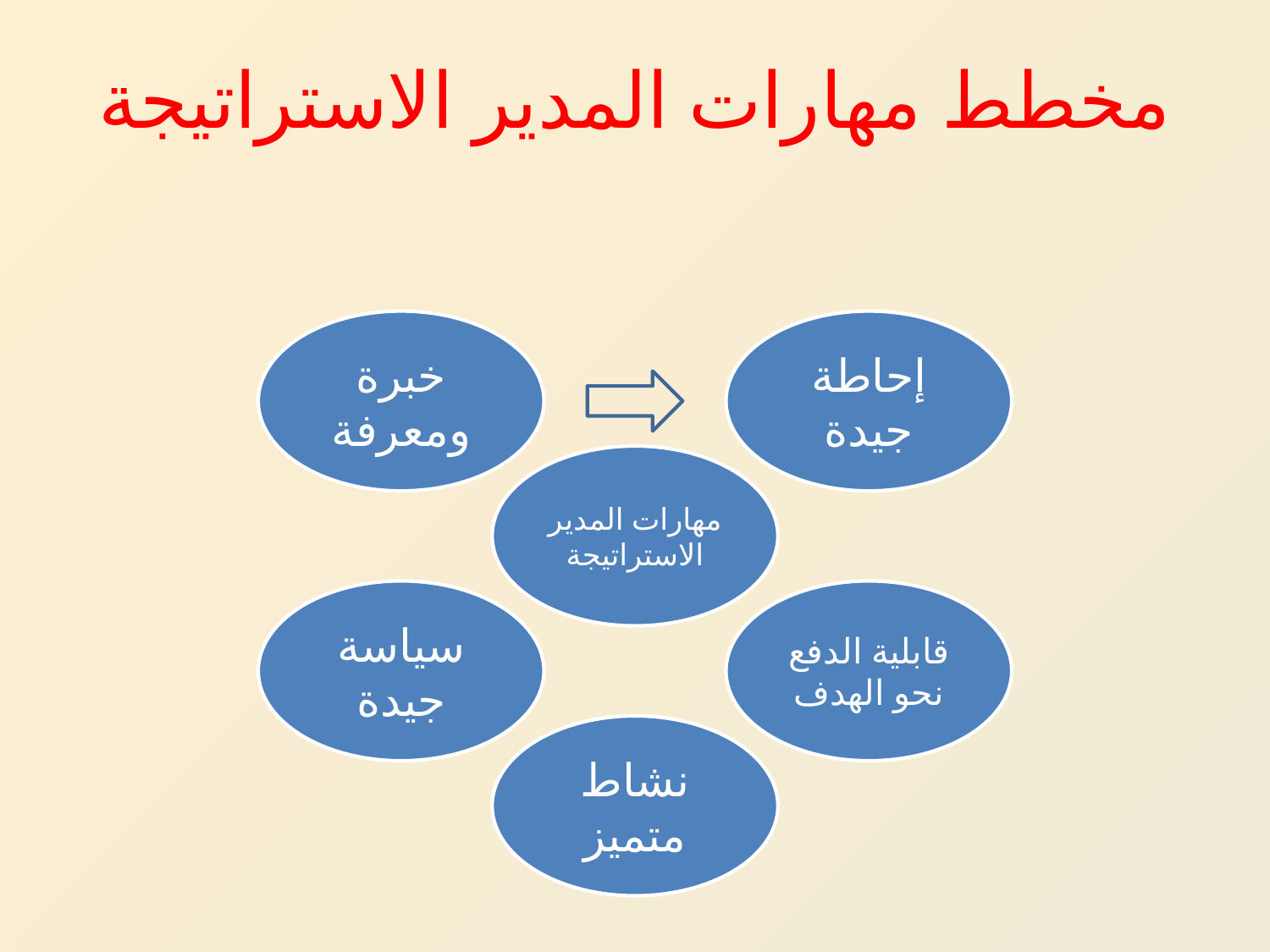

# مخطط مهارات المدير الاستراتيجة
إحاطة جيدة
نشاط متميز
سياسة جيدة
خبرة ومعرفة
قابلية الدفع نحو الهدف